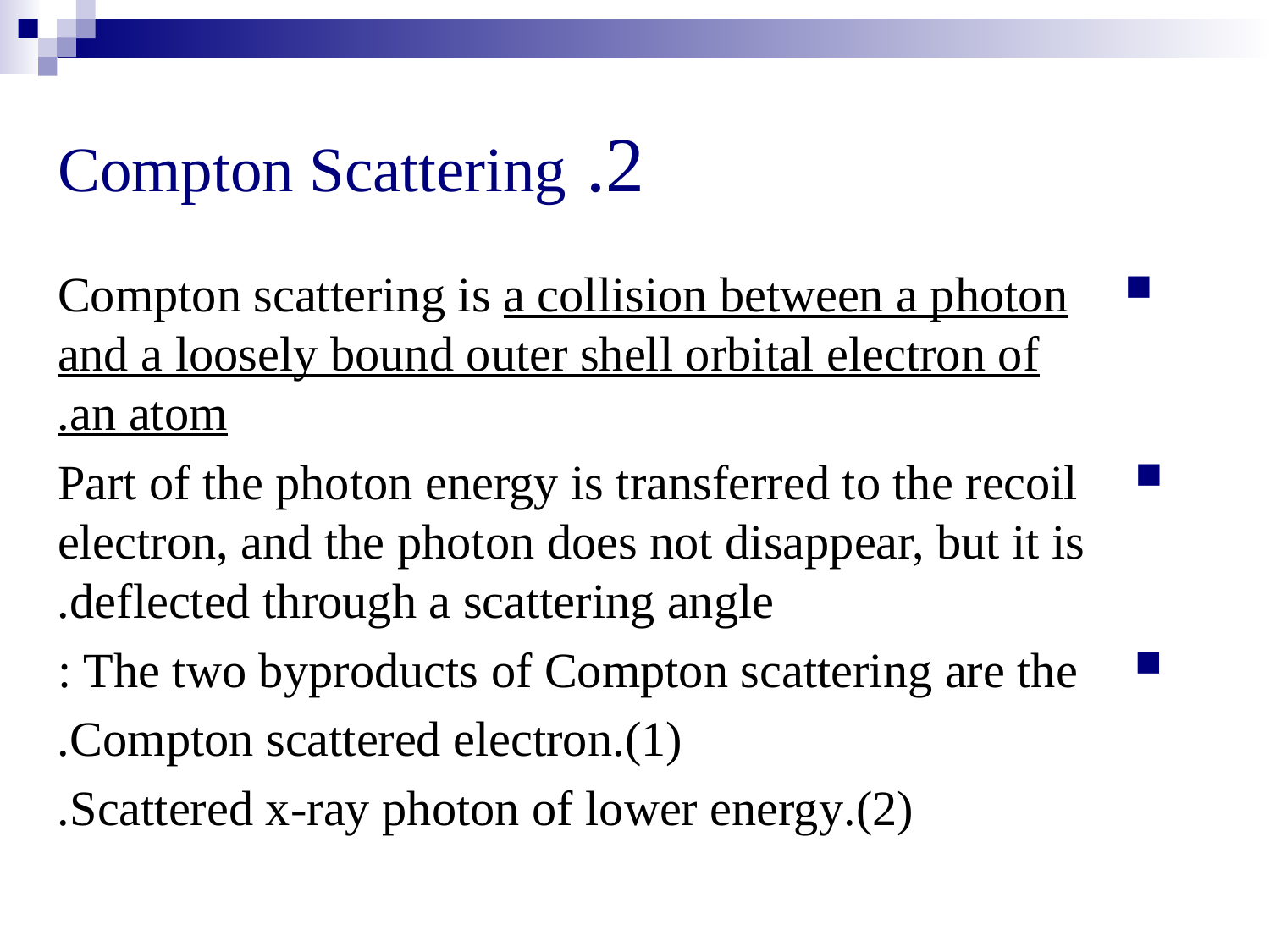

# 2. Compton Scattering
Compton scattering is a collision between a photon and a loosely bound outer shell orbital electron of an atom.
Part of the photon energy is transferred to the recoil electron, and the photon does not disappear, but it is deflected through a scattering angle.
The two byproducts of Compton scattering are the :
(1).Compton scattered electron.
(2).Scattered x-ray photon of lower energy.